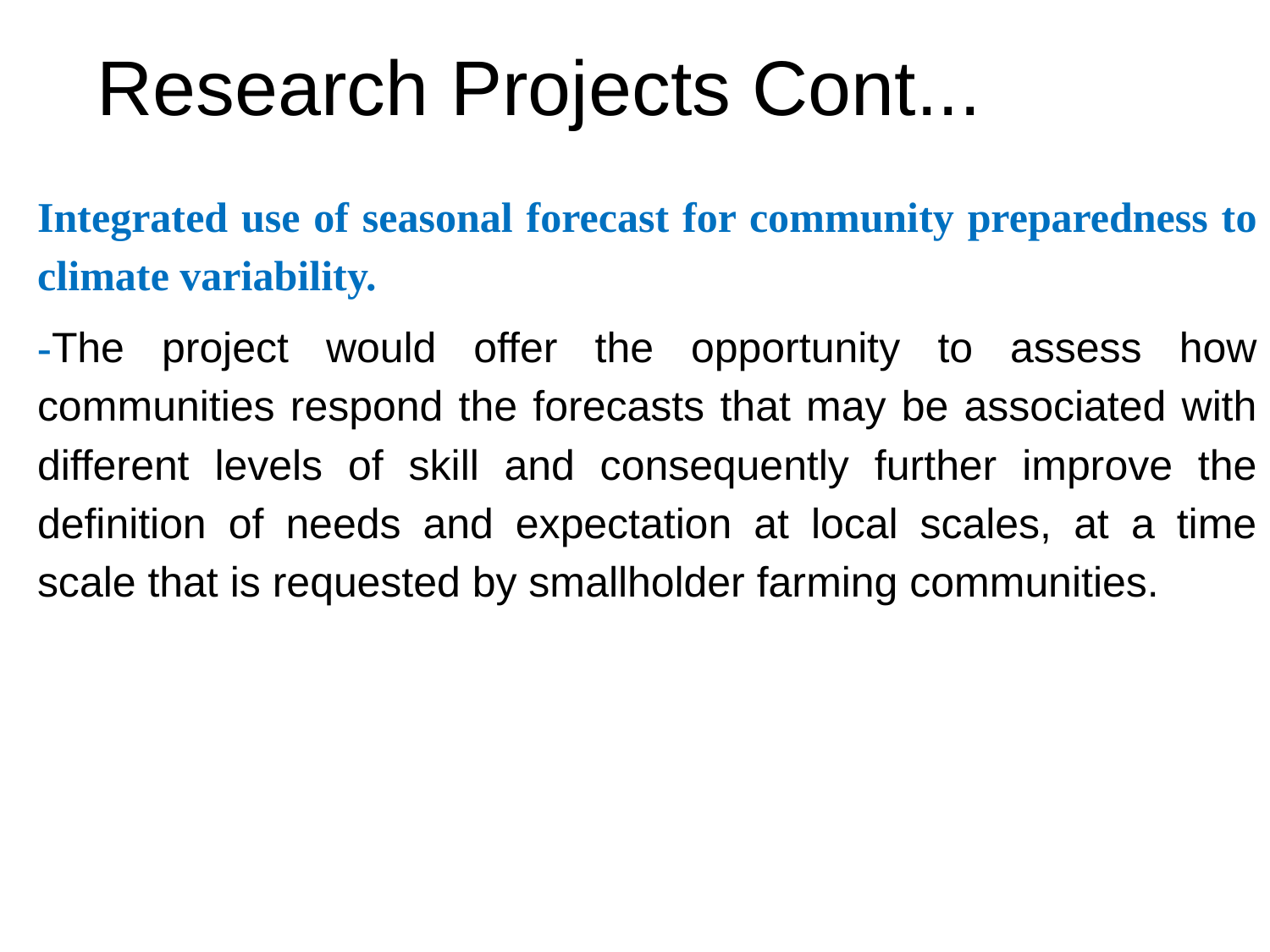

# Research Projects Cont...
Integrated use of seasonal forecast for community preparedness to climate variability.
-The project would offer the opportunity to assess how communities respond the forecasts that may be associated with different levels of skill and consequently further improve the definition of needs and expectation at local scales, at a time scale that is requested by smallholder farming communities.